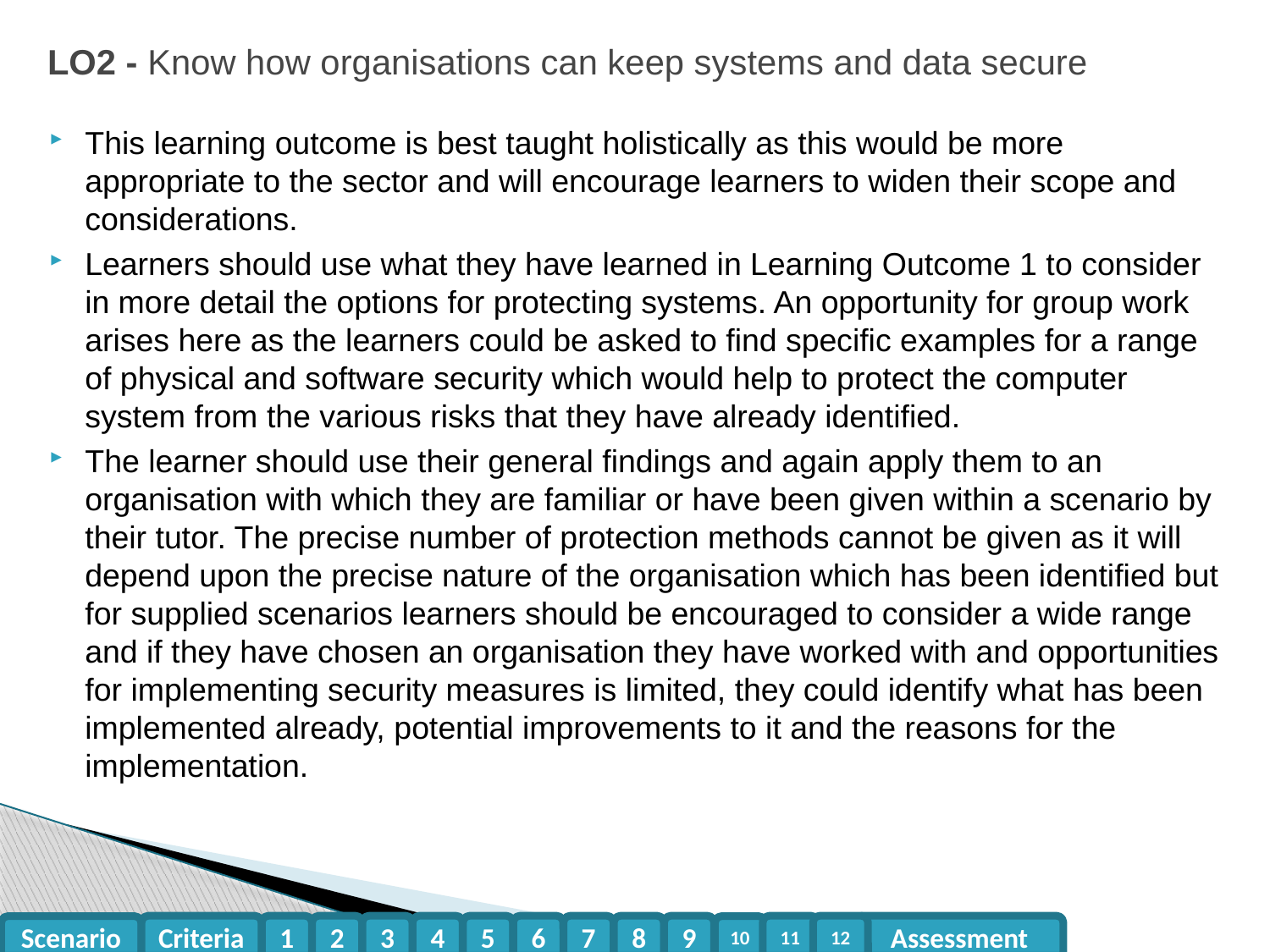

# LO2 - Know how organisations can keep systems and data secure
This learning outcome is best taught holistically as this would be more appropriate to the sector and will encourage learners to widen their scope and considerations.
Learners should use what they have learned in Learning Outcome 1 to consider in more detail the options for protecting systems. An opportunity for group work arises here as the learners could be asked to find specific examples for a range of physical and software security which would help to protect the computer system from the various risks that they have already identified.
The learner should use their general findings and again apply them to an organisation with which they are familiar or have been given within a scenario by their tutor. The precise number of protection methods cannot be given as it will depend upon the precise nature of the organisation which has been identified but for supplied scenarios learners should be encouraged to consider a wide range and if they have chosen an organisation they have worked with and opportunities for implementing security measures is limited, they could identify what has been implemented already, potential improvements to it and the reasons for the implementation.